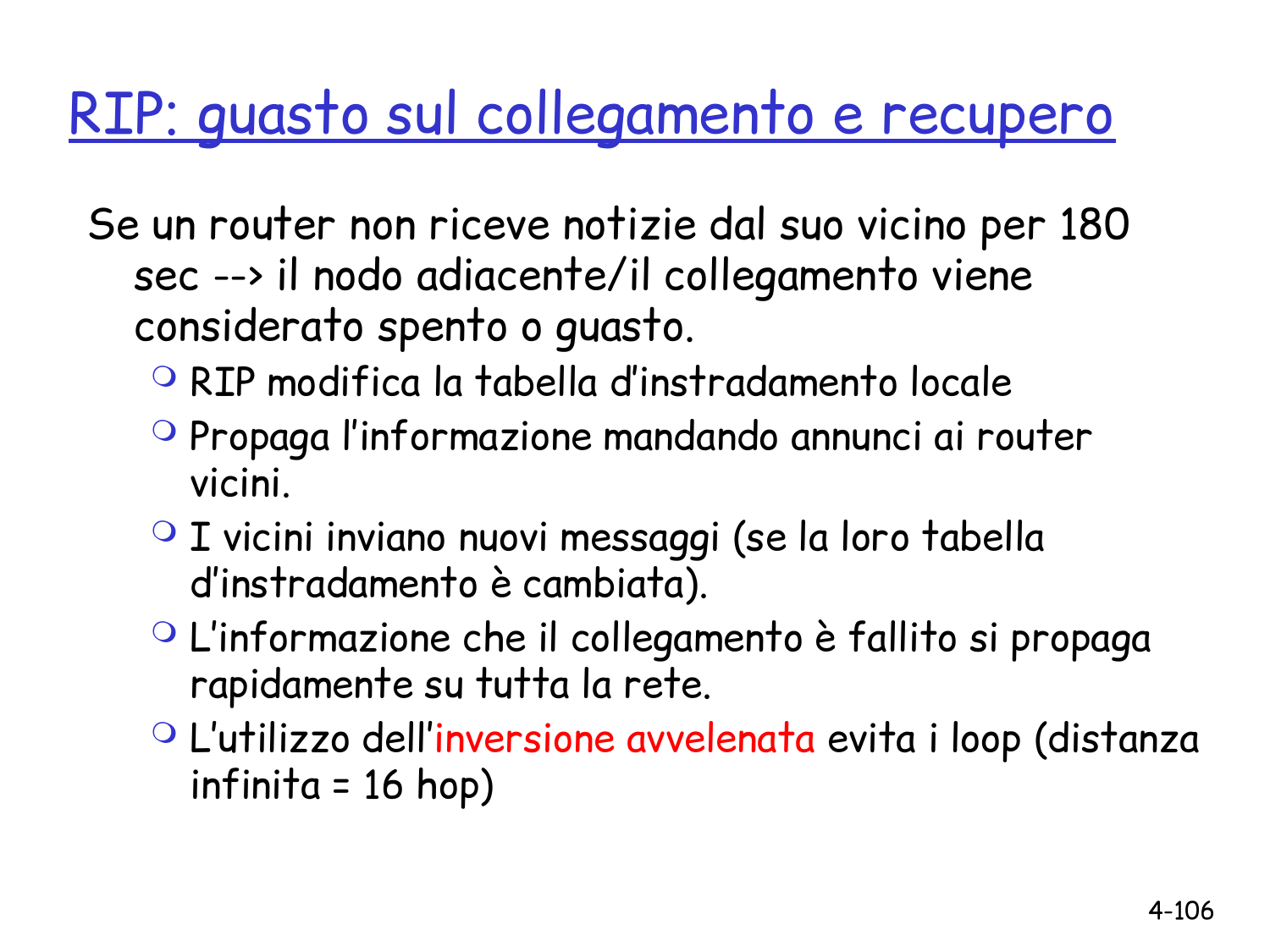

# RIP: guasto sul collegamento e recupero
Se un router non riceve notizie dal suo vicino per 180 sec --> il nodo adiacente/il collegamento viene considerato spento o guasto.
RIP modifica la tabella d’instradamento locale
Propaga l’informazione mandando annunci ai router vicini.
I vicini inviano nuovi messaggi (se la loro tabella d’instradamento è cambiata).
L’informazione che il collegamento è fallito si propaga rapidamente su tutta la rete.
L’utilizzo dell’inversione avvelenata evita i loop (distanza infinita = 16 hop)
4-106